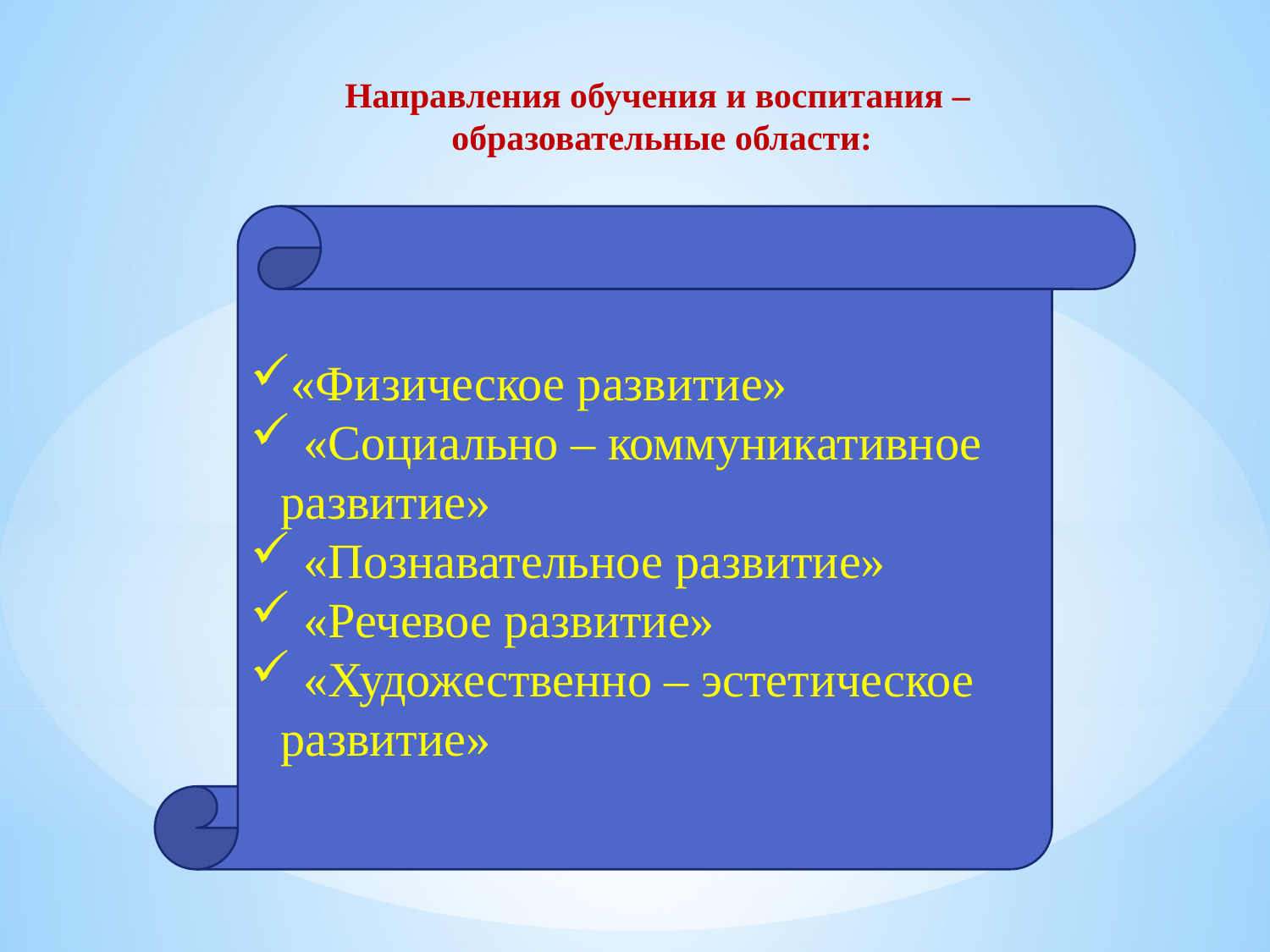

Направления обучения и воспитания –
образовательные области:
«Физическое развитие»
 «Социально – коммуникативное развитие»
 «Познавательное развитие»
 «Речевое развитие»
 «Художественно – эстетическое развитие»